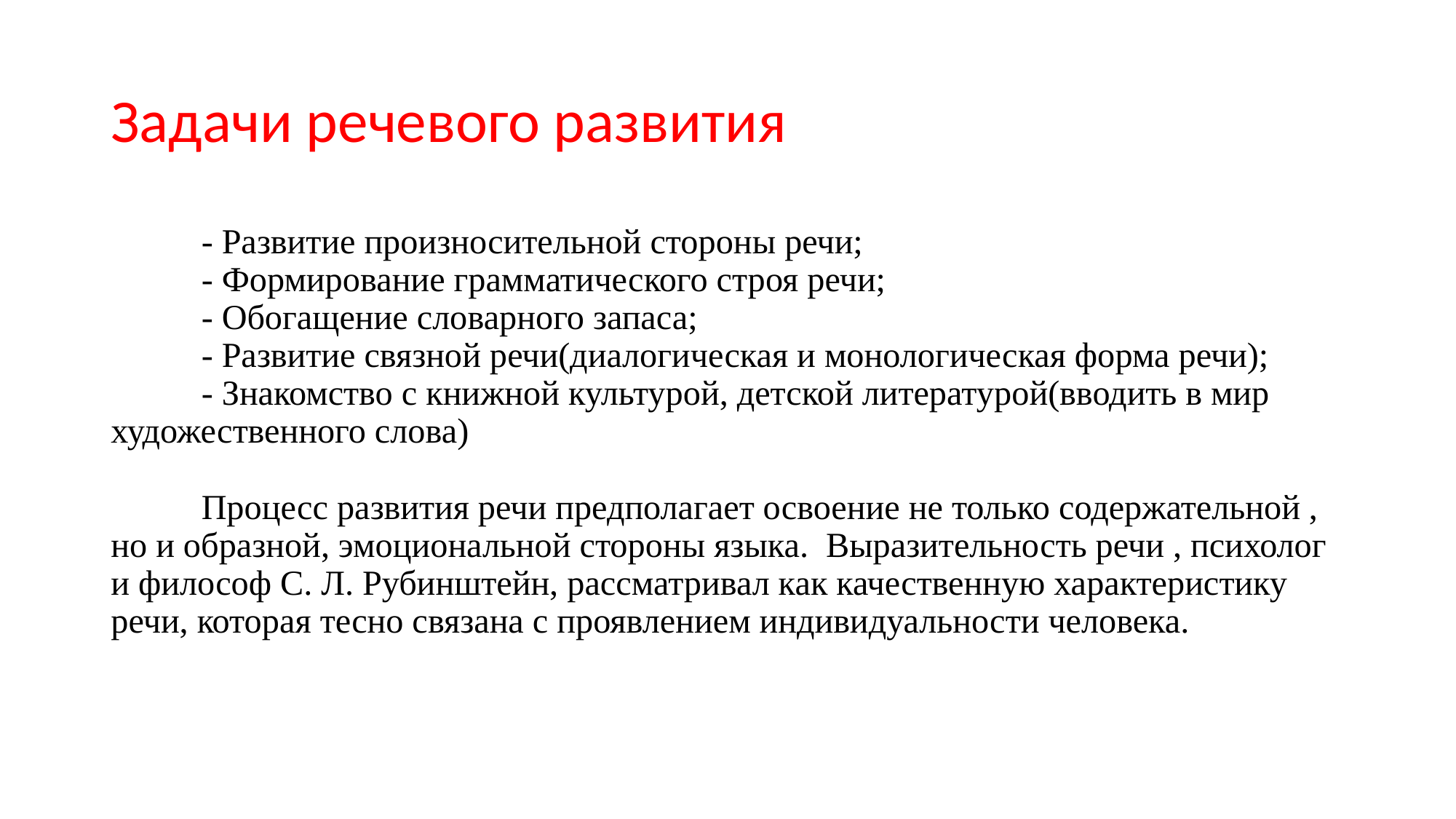

# Задачи речевого развития
 	- Развитие произносительной стороны речи;
	- Формирование грамматического строя речи;
	- Обогащение словарного запаса;
	- Развитие связной речи(диалогическая и монологическая форма речи);
	- Знакомство с книжной культурой, детской литературой(вводить в мир  художественного слова)
	Процесс развития речи предполагает освоение не только содержательной , но и образной, эмоциональной стороны языка.  Выразительность речи , психолог и философ С. Л. Рубинштейн, рассматривал как качественную характеристику речи, которая тесно связана с проявлением индивидуальности человека.